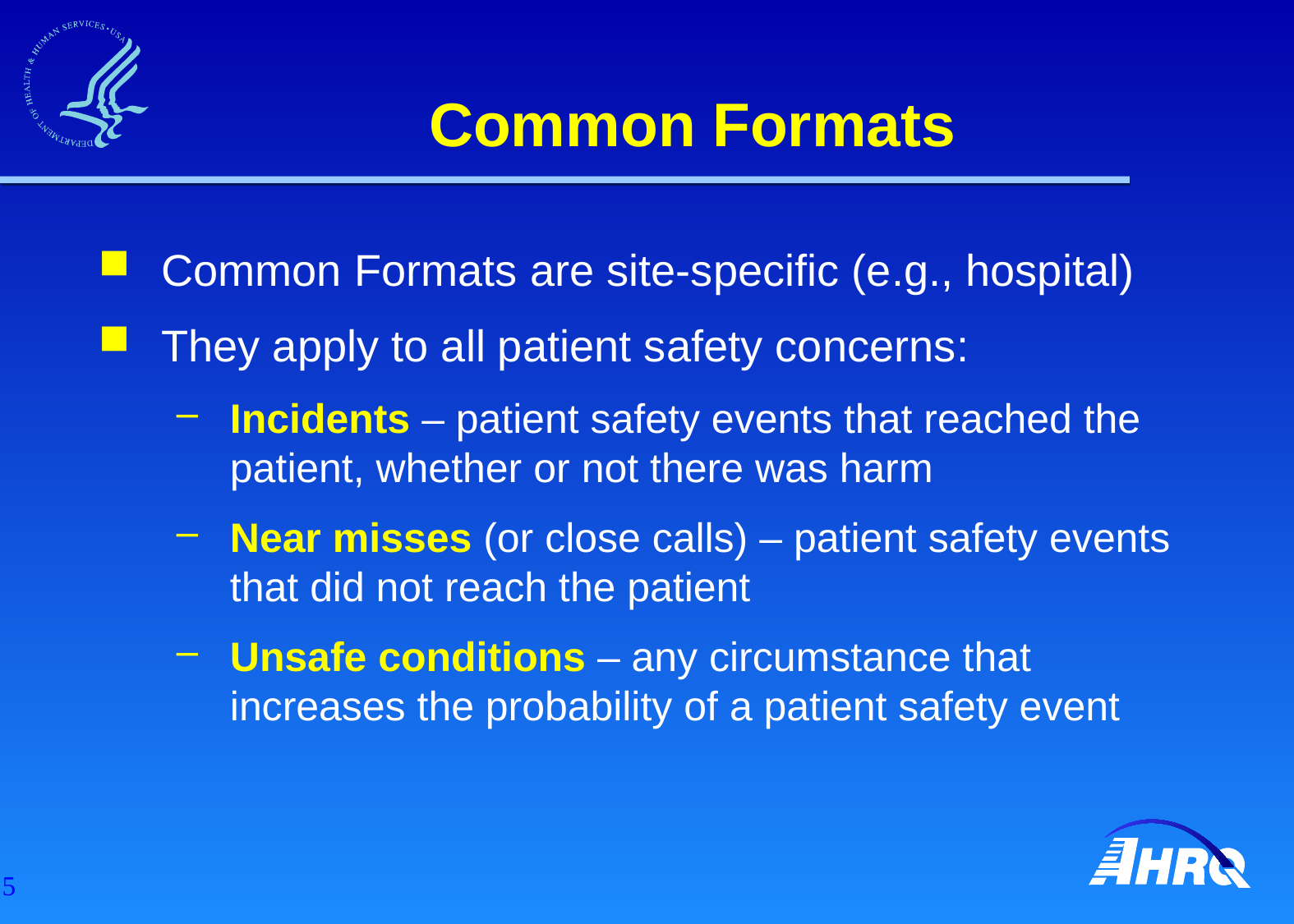

# Common Formats
Common Formats are site-specific (e.g., hospital)
They apply to all patient safety concerns:
Incidents – patient safety events that reached the patient, whether or not there was harm
Near misses (or close calls) – patient safety events that did not reach the patient
Unsafe conditions – any circumstance that increases the probability of a patient safety event